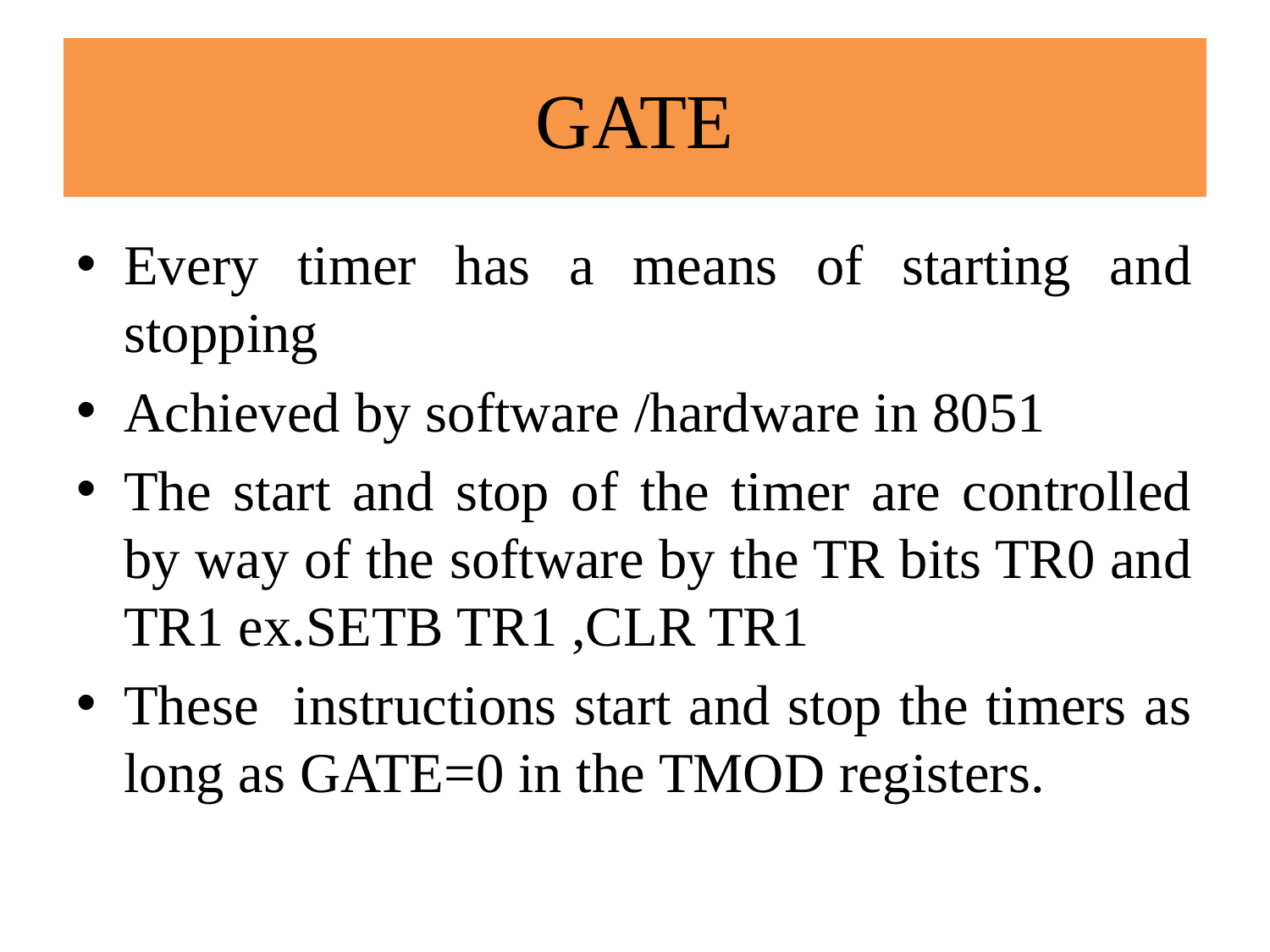

# GATE
Every timer has a means of starting and stopping
Achieved by software /hardware in 8051
The start and stop of the timer are controlled by way of the software by the TR bits TR0 and TR1 ex.SETB TR1 ,CLR TR1
These  instructions start and stop the timers as long as GATE=0 in the TMOD registers.